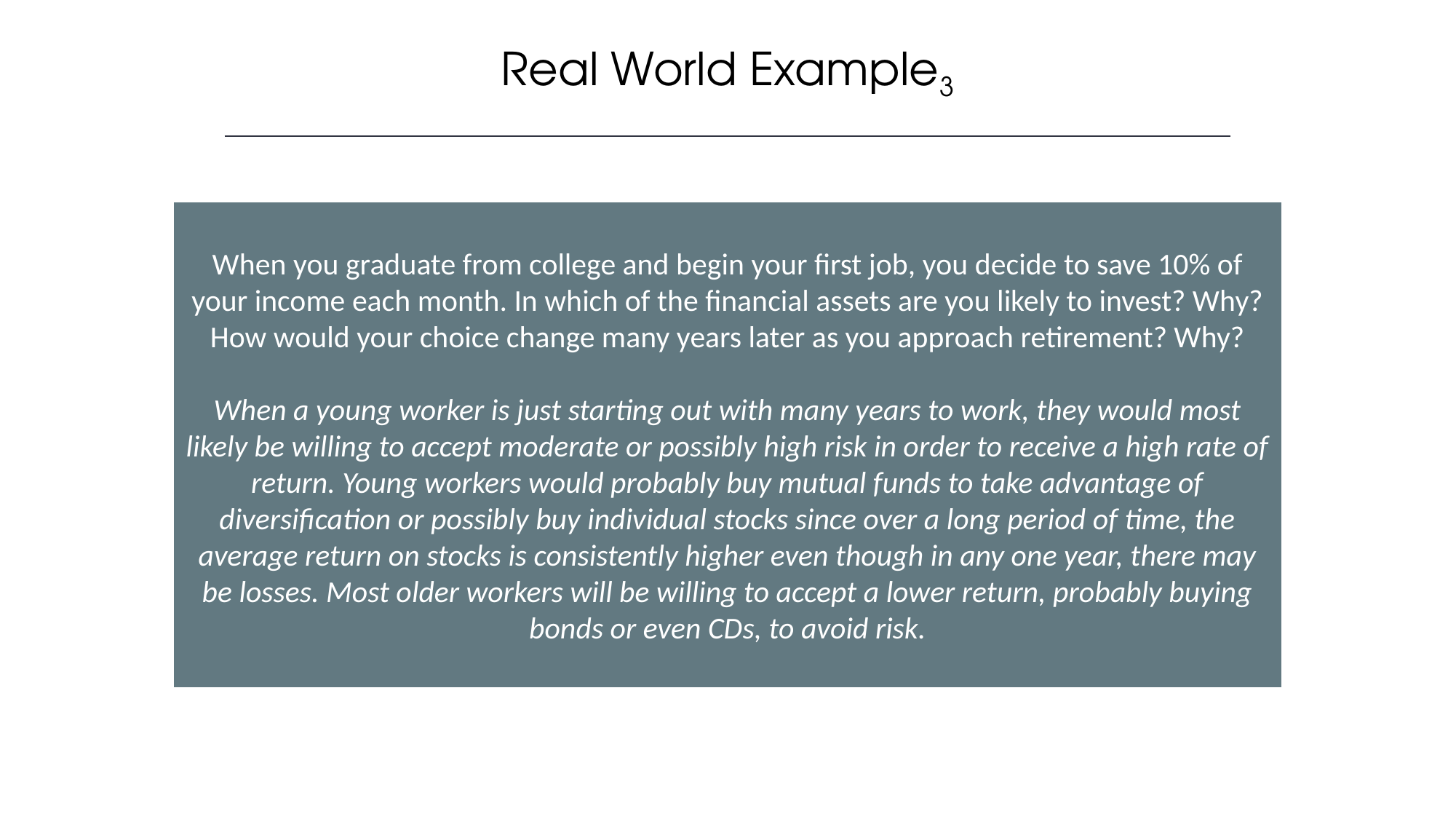

Real World Example3

When you graduate from college and begin your first job, you decide to save 10% of your income each month. In which of the financial assets are you likely to invest? Why? How would your choice change many years later as you approach retirement? Why?

When a young worker is just starting out with many years to work, they would most likely be willing to accept moderate or possibly high risk in order to receive a high rate of return. Young workers would probably buy mutual funds to take advantage of diversification or possibly buy individual stocks since over a long period of time, the average return on stocks is consistently higher even though in any one year, there may be losses. Most older workers will be willing to accept a lower return, probably buying
bonds or even CDs, to avoid risk.